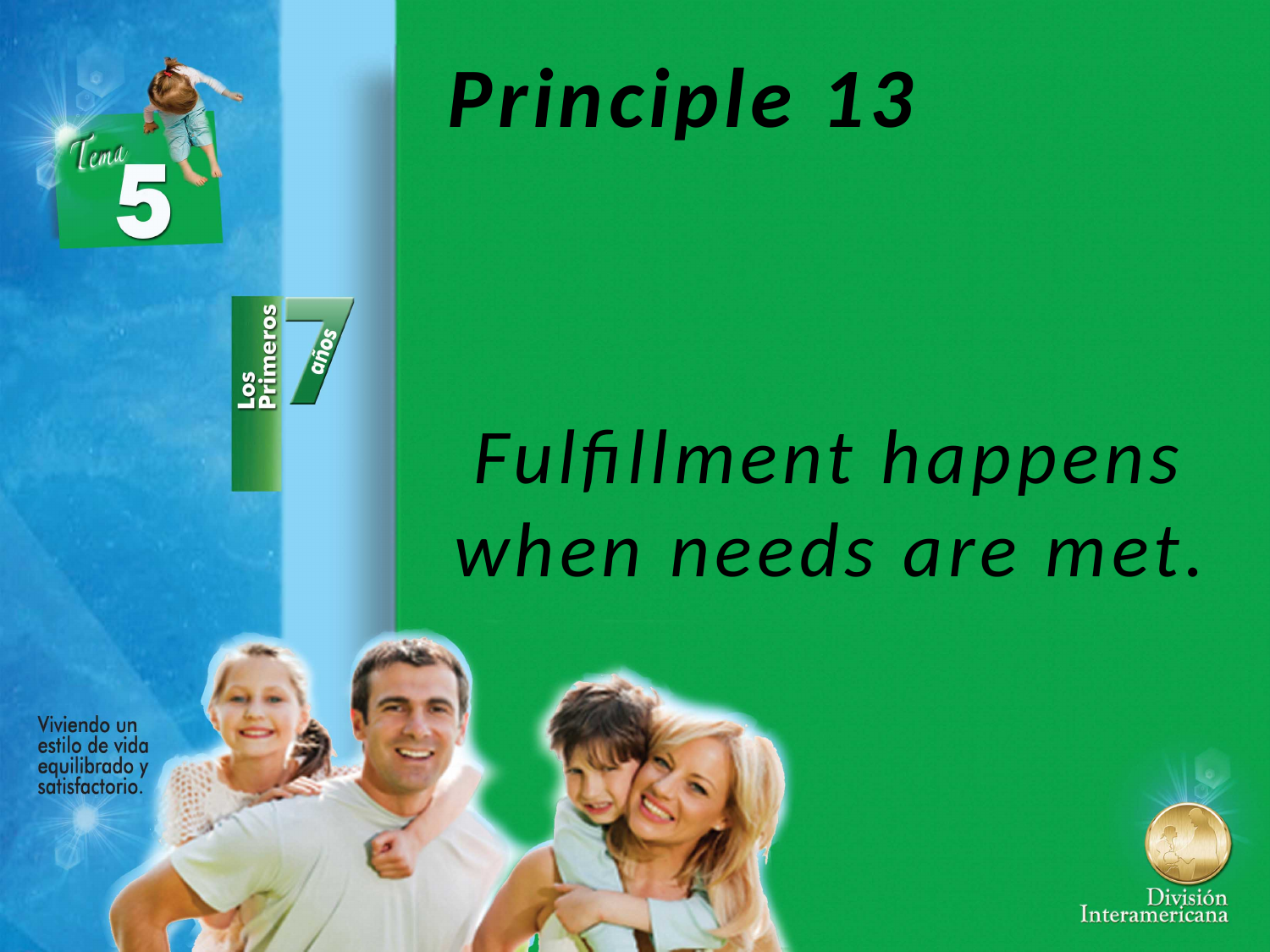

Principle 13

Fulfillment happens when needs are met.